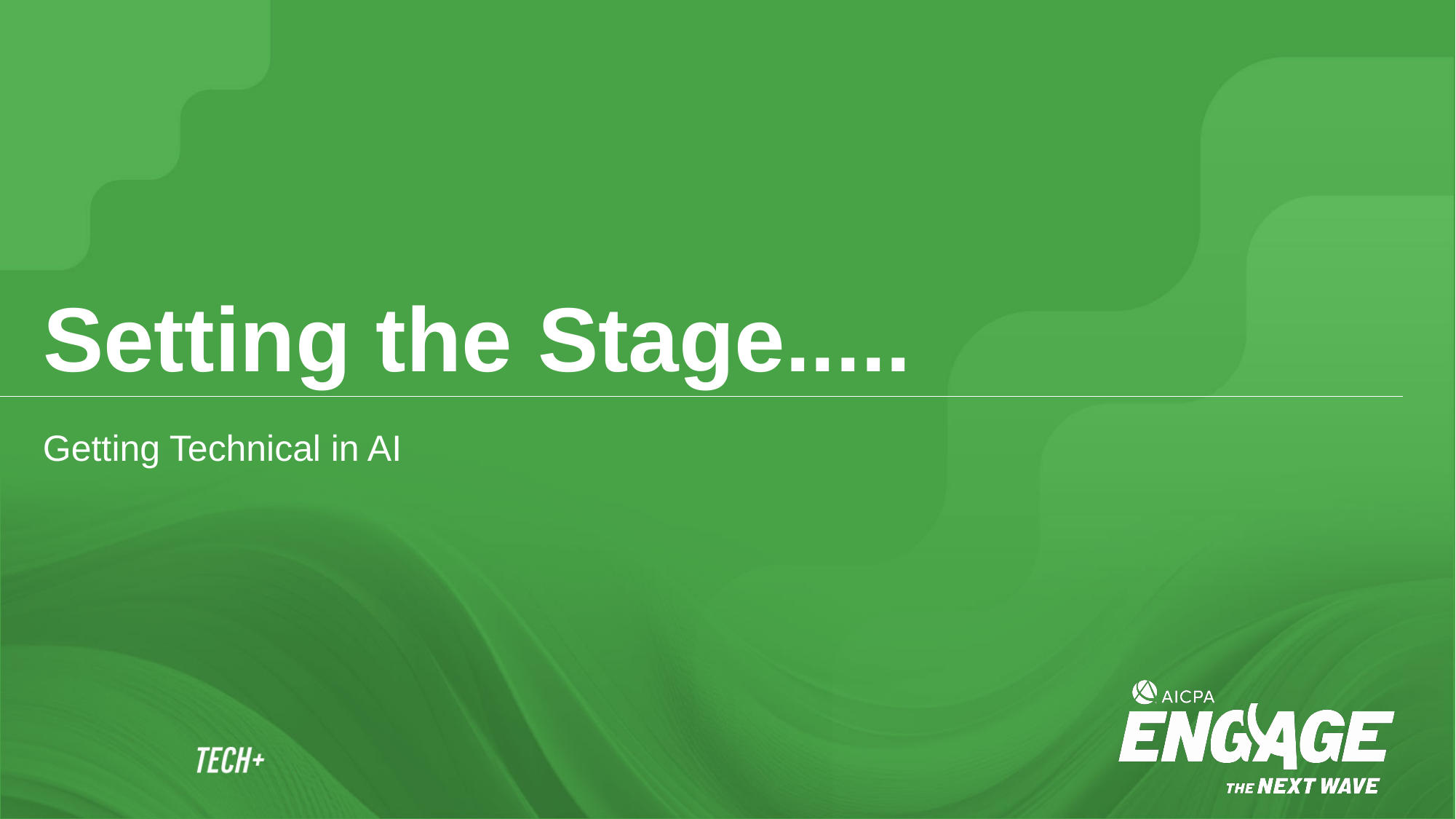

Setting the Stage.....
Getting Technical in AI